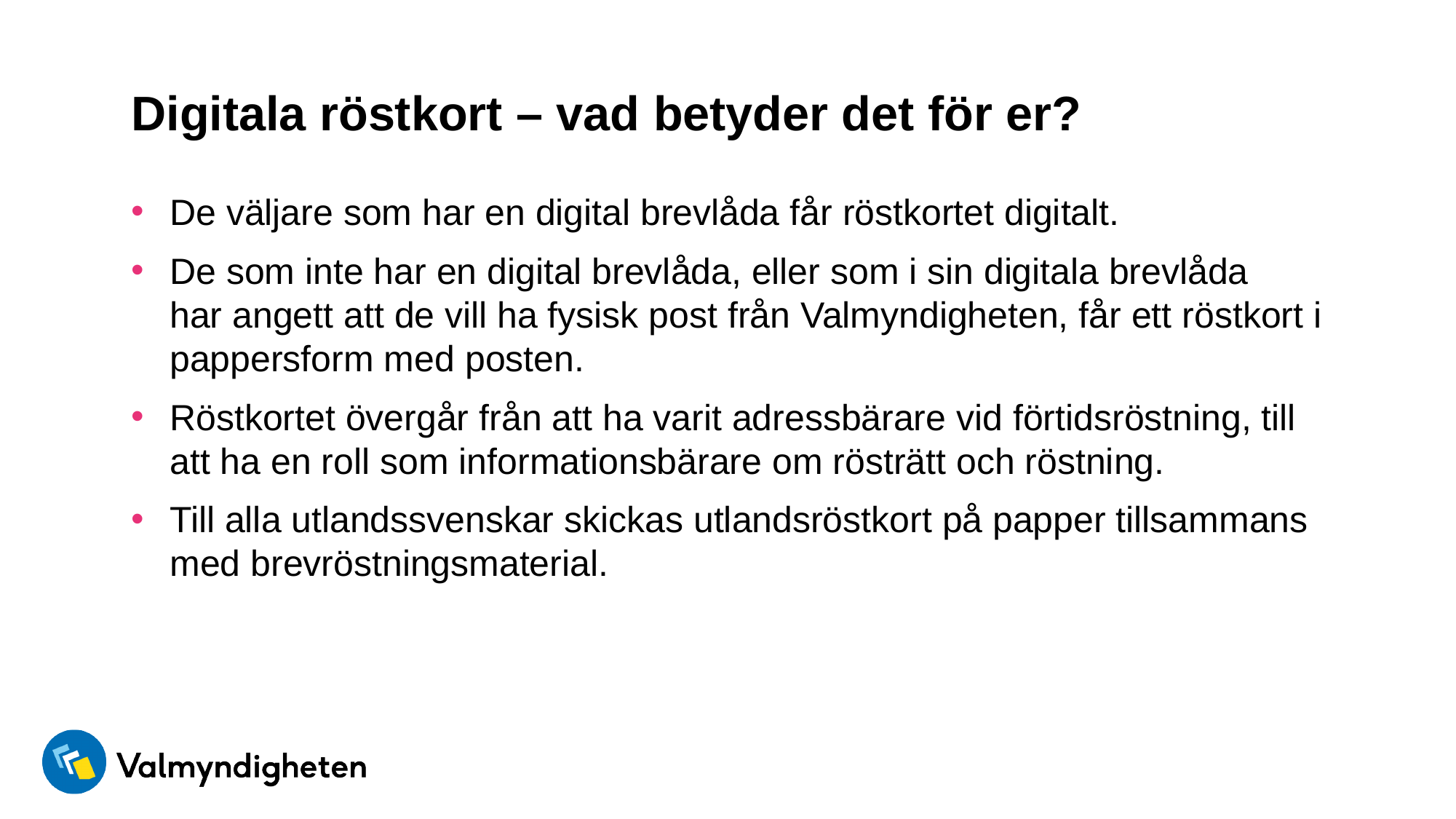

# Digitala röstkort – vad betyder det för er?
De väljare som har en digital brevlåda får röstkortet digitalt.
De som inte har en digital brevlåda, eller som i sin digitala brevlåda har angett att de vill ha fysisk post från Valmyndigheten, får ett röstkort i pappersform med posten.
Röstkortet övergår från att ha varit adressbärare vid förtidsröstning, till att ha en roll som informationsbärare om rösträtt och röstning.
Till alla utlandssvenskar skickas utlandsröstkort på papper tillsammans med brevröstningsmaterial.